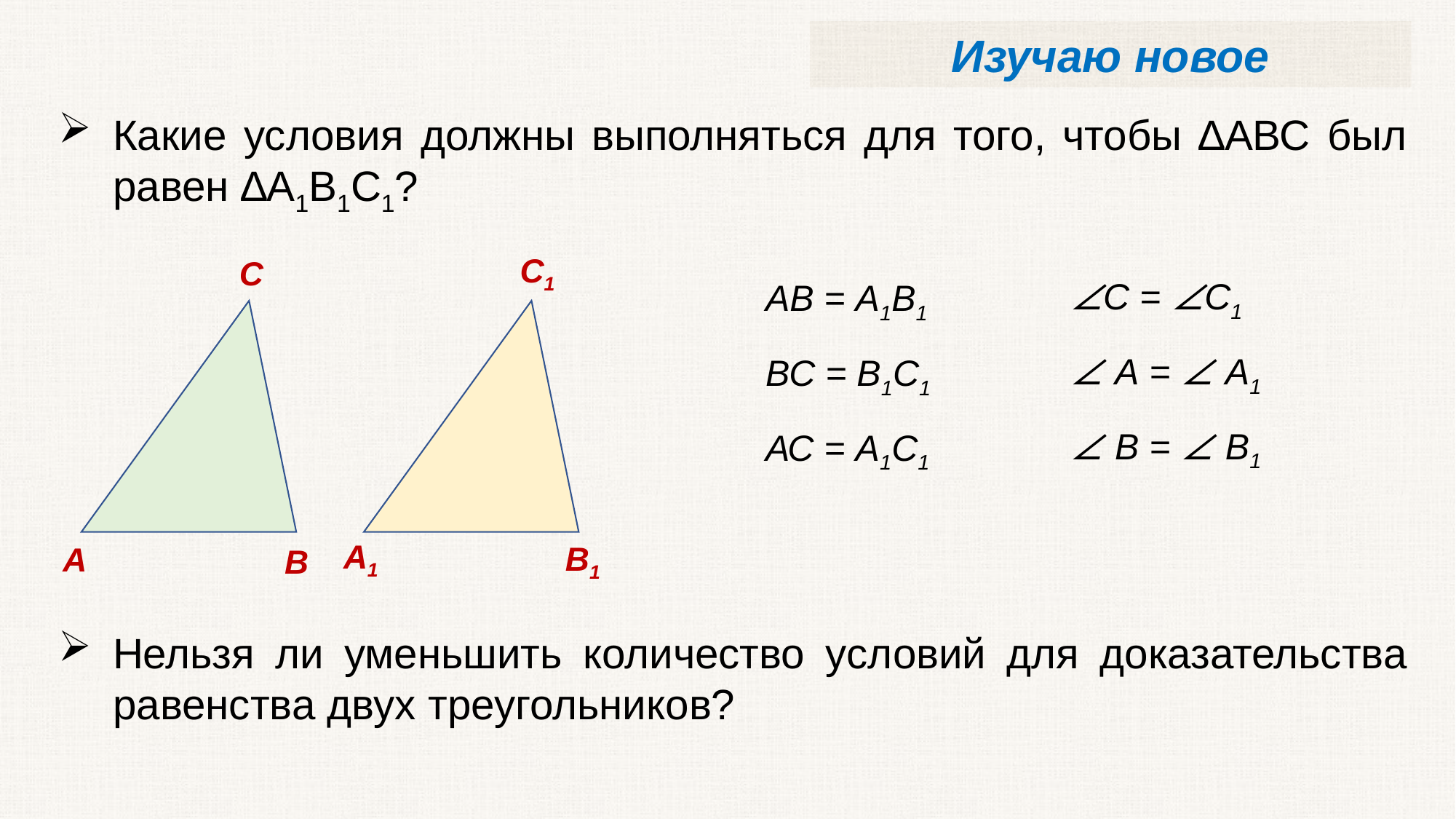

Изучаю новое
Какие условия должны выполняться для того, чтобы ∆АВС был равен ∆А1В1С1?
С
С1

А
А1
В
В1
∠С = ∠С1
АВ = А1В1
∠ А = ∠ А1
ВС = В1С1
∠ В = ∠ В1
АС = А1С1
Нельзя ли уменьшить количество условий для доказательства равенства двух треугольников?